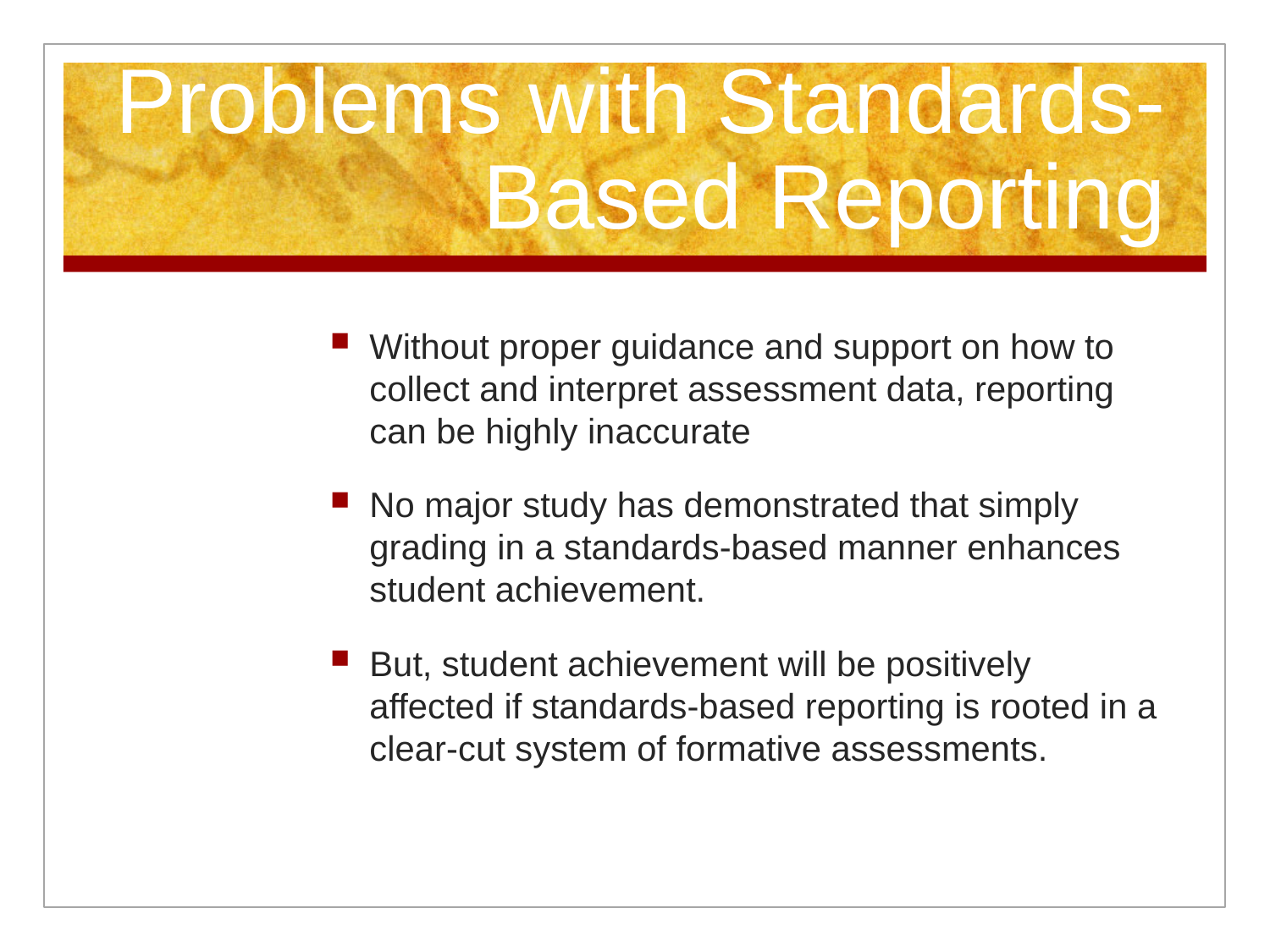

# Problems with Standards-Based Reporting
Without proper guidance and support on how to collect and interpret assessment data, reporting can be highly inaccurate
No major study has demonstrated that simply grading in a standards-based manner enhances student achievement.
But, student achievement will be positively affected if standards-based reporting is rooted in a clear-cut system of formative assessments.